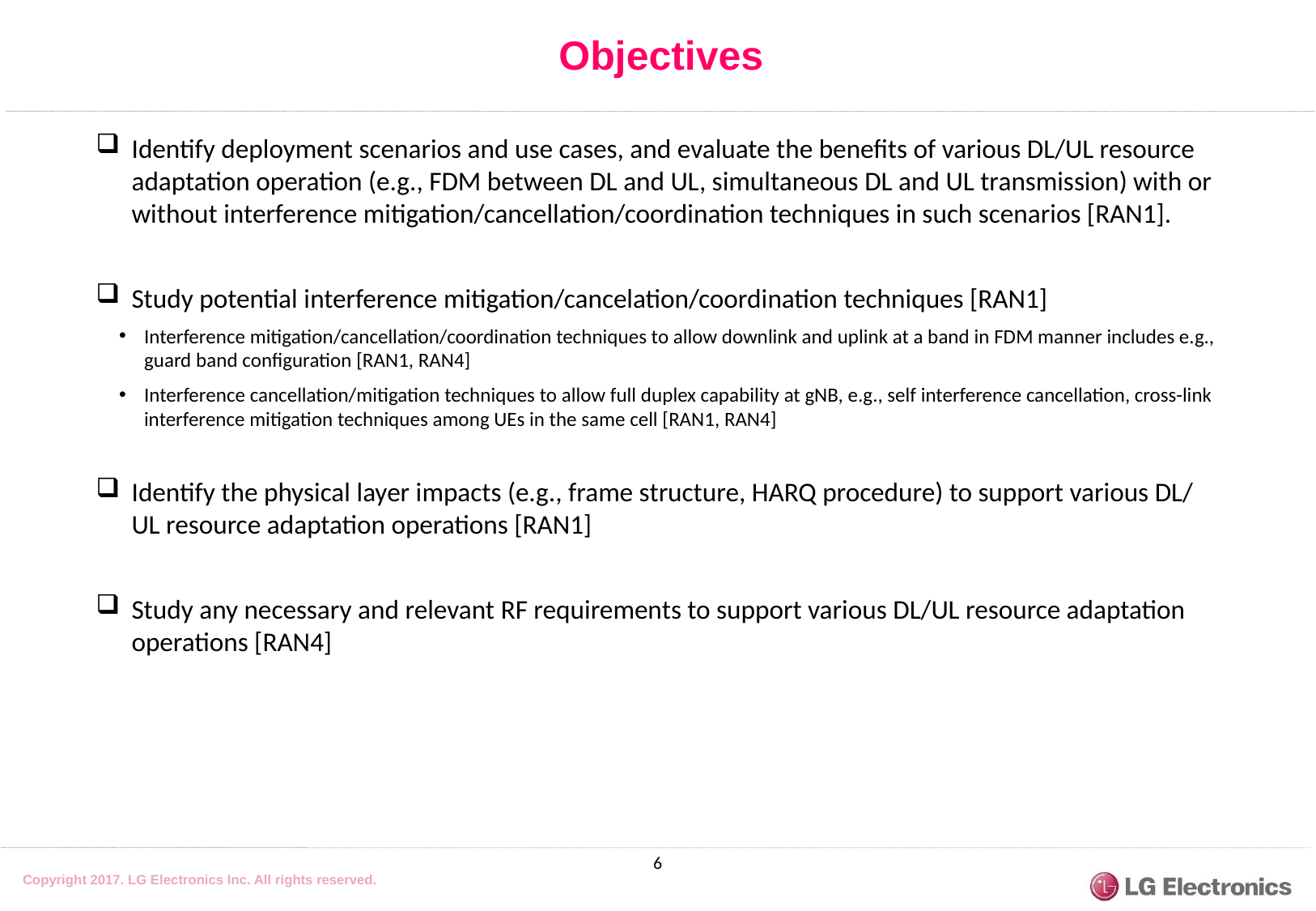

Objectives
Identify deployment scenarios and use cases, and evaluate the benefits of various DL/UL resource adaptation operation (e.g., FDM between DL and UL, simultaneous DL and UL transmission) with or without interference mitigation/cancellation/coordination techniques in such scenarios [RAN1].
Study potential interference mitigation/cancelation/coordination techniques [RAN1]
Interference mitigation/cancellation/coordination techniques to allow downlink and uplink at a band in FDM manner includes e.g., guard band configuration [RAN1, RAN4]
Interference cancellation/mitigation techniques to allow full duplex capability at gNB, e.g., self interference cancellation, cross-link interference mitigation techniques among UEs in the same cell [RAN1, RAN4]
Identify the physical layer impacts (e.g., frame structure, HARQ procedure) to support various DL/UL resource adaptation operations [RAN1]
Study any necessary and relevant RF requirements to support various DL/UL resource adaptation operations [RAN4]